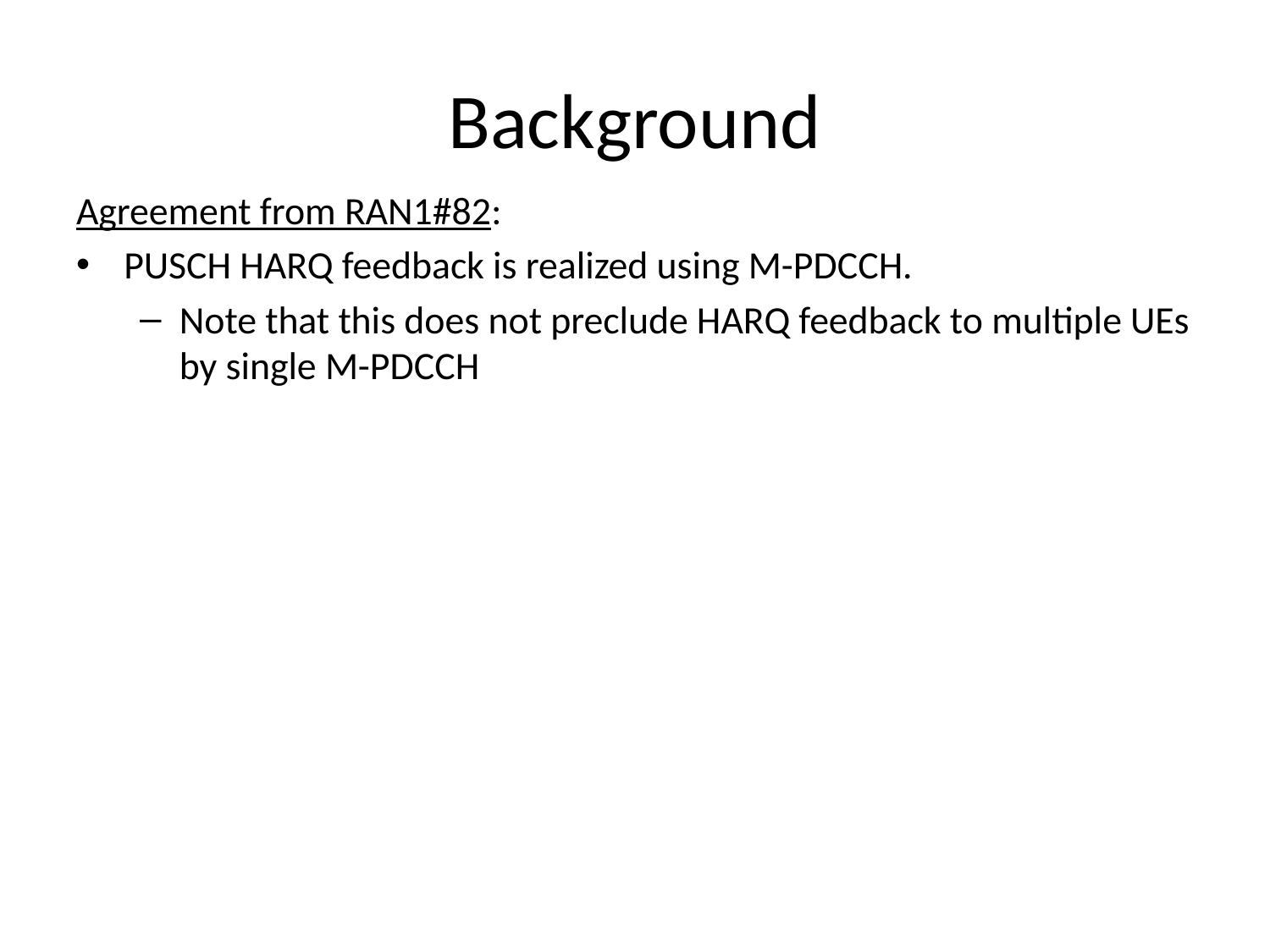

# Background
Agreement from RAN1#82:
PUSCH HARQ feedback is realized using M-PDCCH.
Note that this does not preclude HARQ feedback to multiple UEs by single M-PDCCH